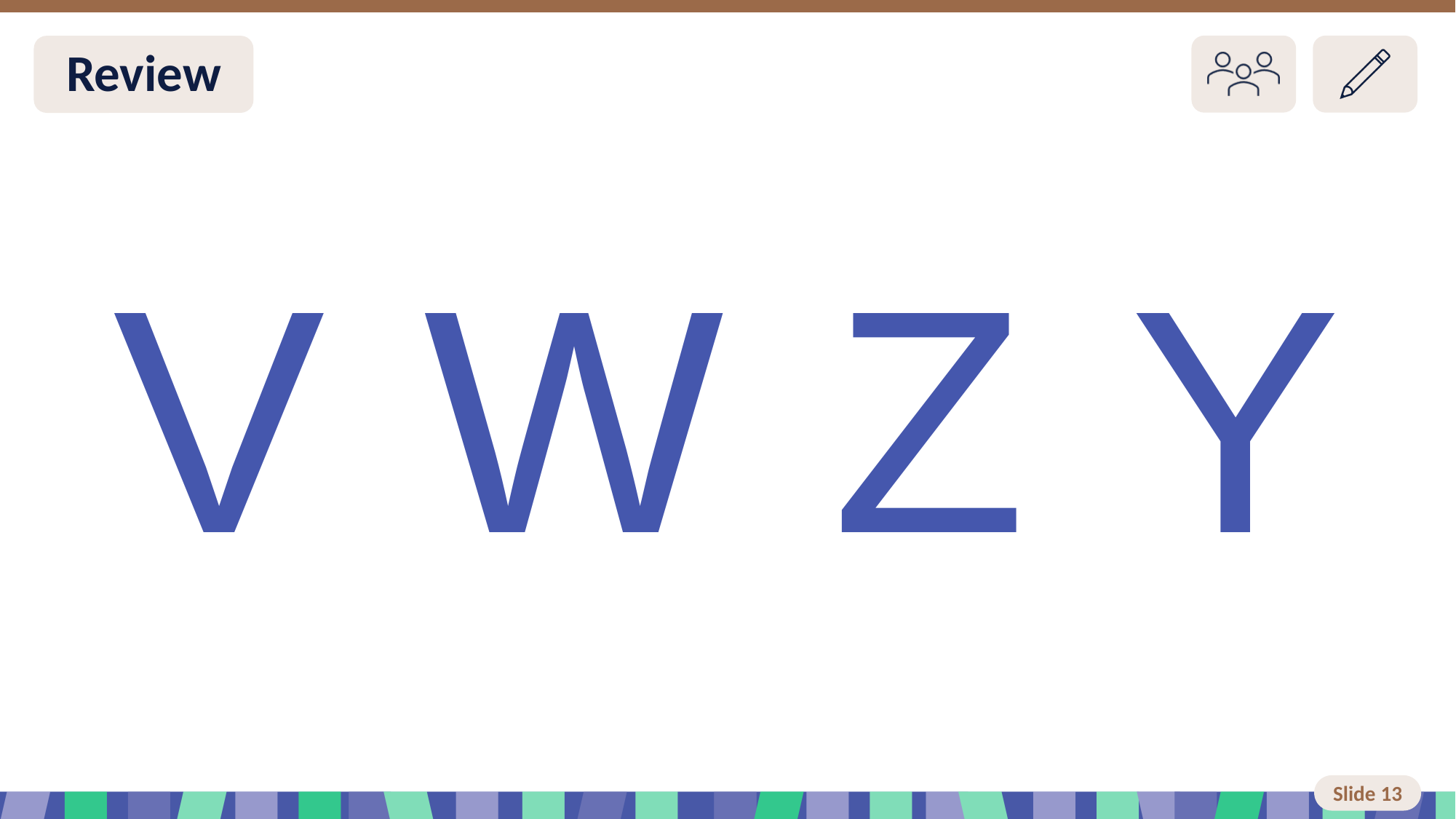

# Slide 13 Review
W
Y
V
Z